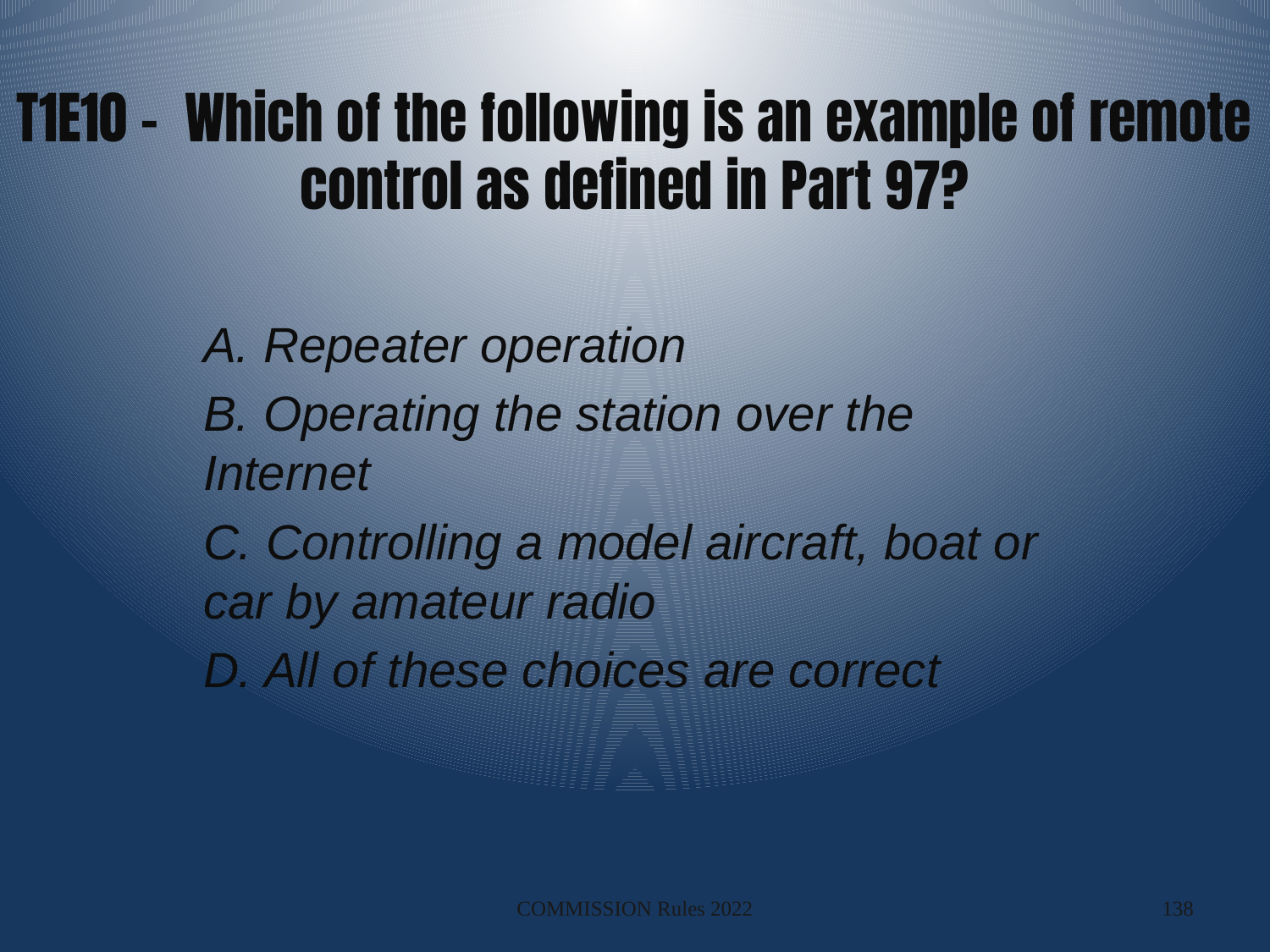

# T1E10 -  Which of the following is an example of remote control as defined in Part 97?
A. Repeater operation
B. Operating the station over the Internet
C. Controlling a model aircraft, boat or car by amateur radio
D. All of these choices are correct

COMMISSION Rules 2022
138